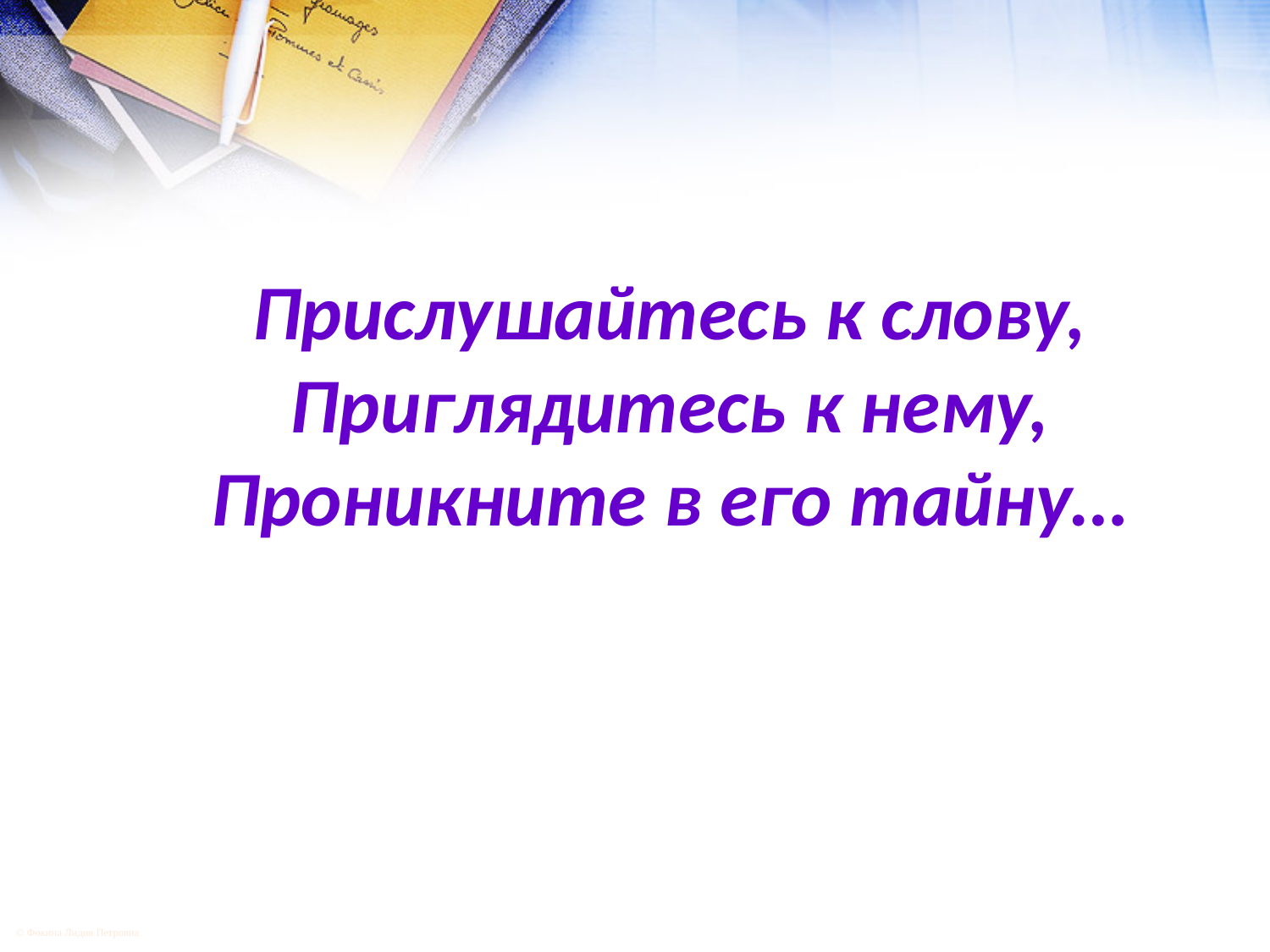

Прислушайтесь к слову,
Приглядитесь к нему,
Проникните в его тайну…